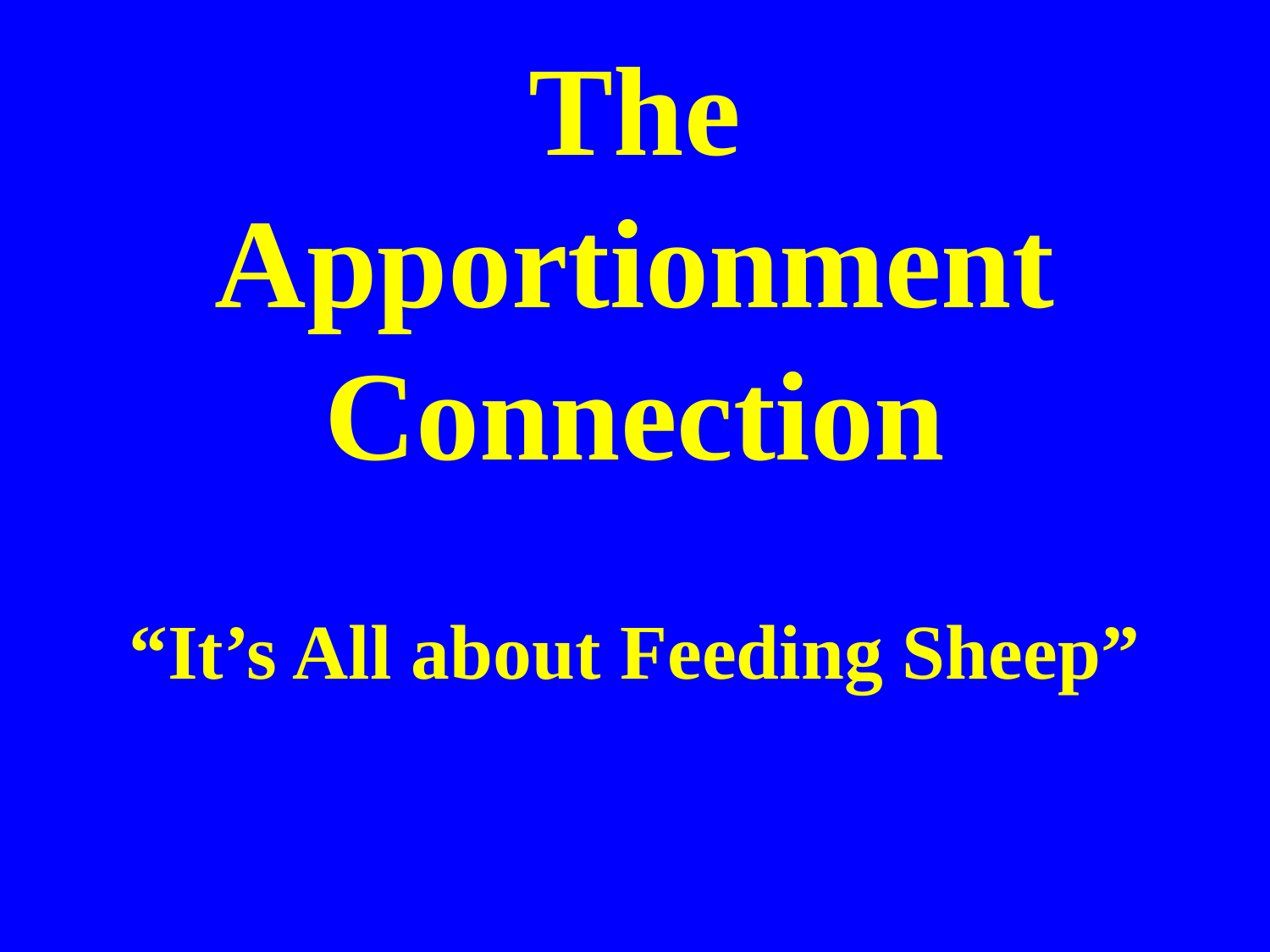

# The Apportionment Connection

“It’s All about Feeding Sheep”